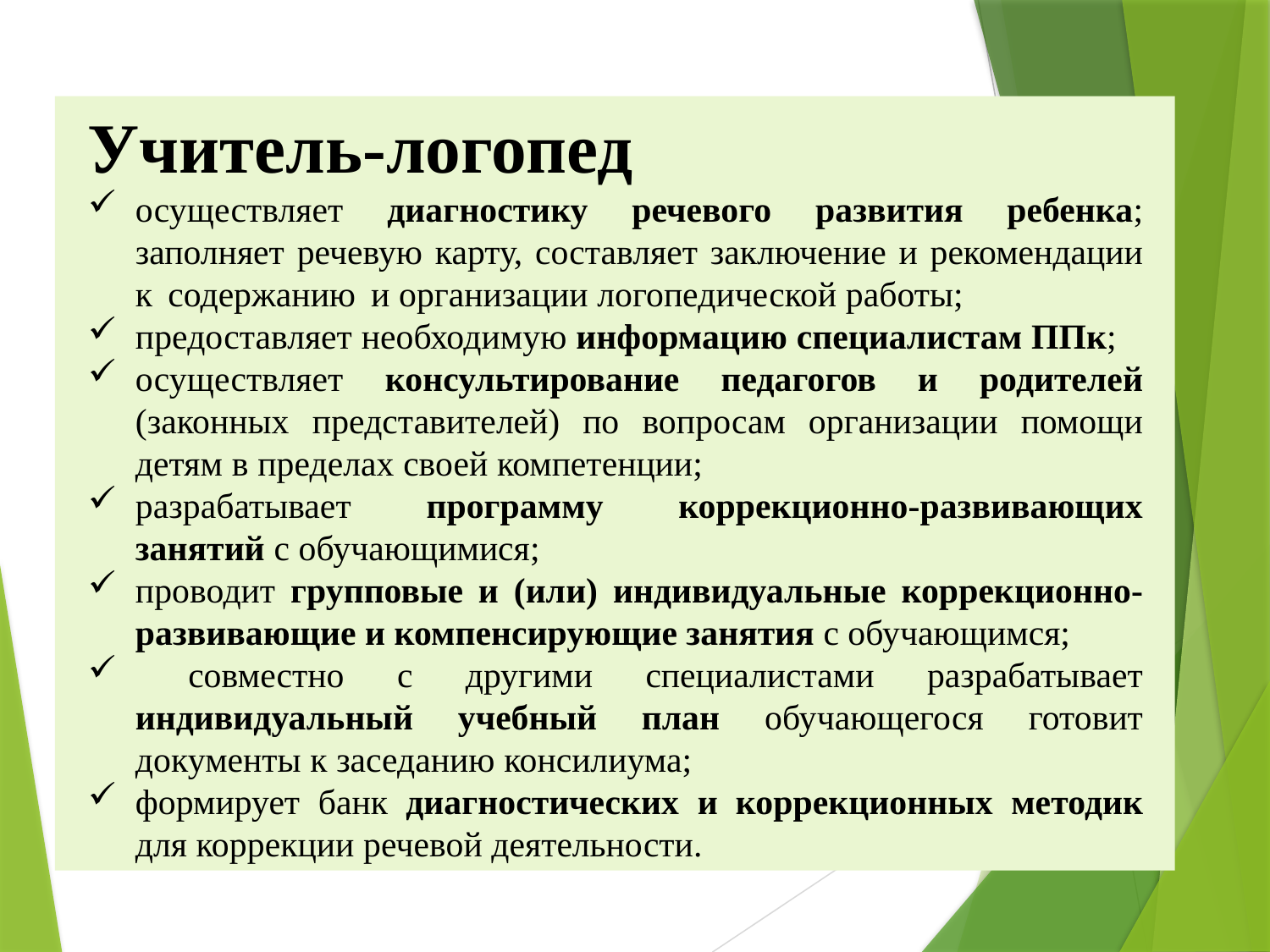

Учитель-логопед
осуществляет диагностику речевого развития ребенка; заполняет речевую карту, составляет заключение и рекомендации к содержанию и организации логопедической работы;
предоставляет необходимую информацию специалистам ППк;
осуществляет консультирование педагогов и родителей (законных представителей) по вопросам организации помощи детям в пределах своей компетенции;
разрабатывает программу коррекционно-развивающих занятий с обучающимися;
проводит групповые и (или) индивидуальные коррекционно-развивающие и компенсирующие занятия с обучающимся;
 совместно с другими специалистами разрабатывает индивидуальный учебный план обучающегося готовит документы к заседанию консилиума;
формирует банк диагностических и коррекционных методик для коррекции речевой деятельности.